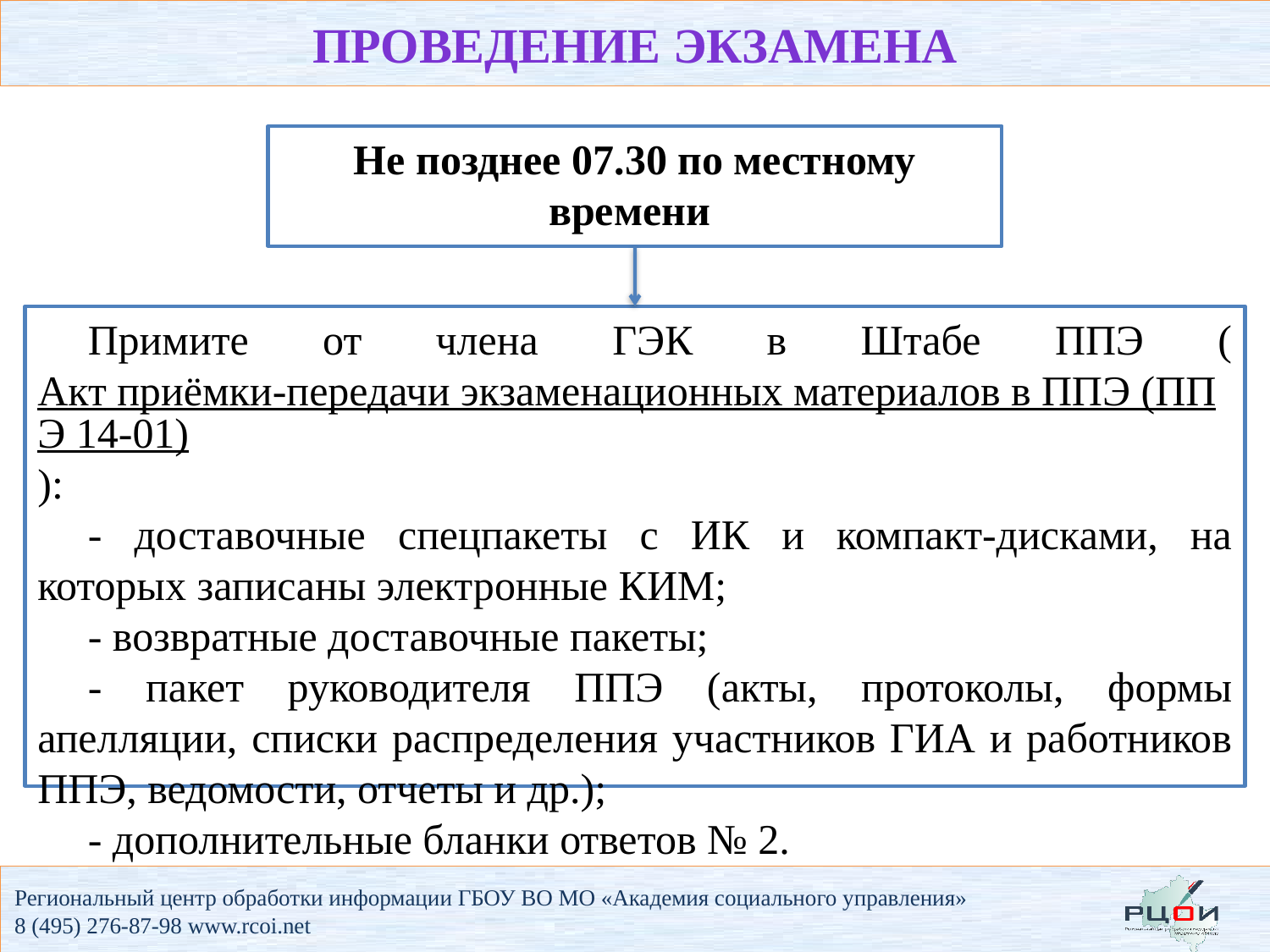

проведение экзамена
Не позднее 07.30 по местному времени
Примите от члена ГЭК в Штабе ППЭ (Акт приёмки-передачи экзаменационных материалов в ППЭ (ППЭ 14-01)):
- доставочные спецпакеты с ИК и компакт-дисками, на которых записаны электронные КИМ;
- возвратные доставочные пакеты;
- пакет руководителя ППЭ (акты, протоколы, формы апелляции, списки распределения участников ГИА и работников ППЭ, ведомости, отчеты и др.);
- дополнительные бланки ответов № 2.